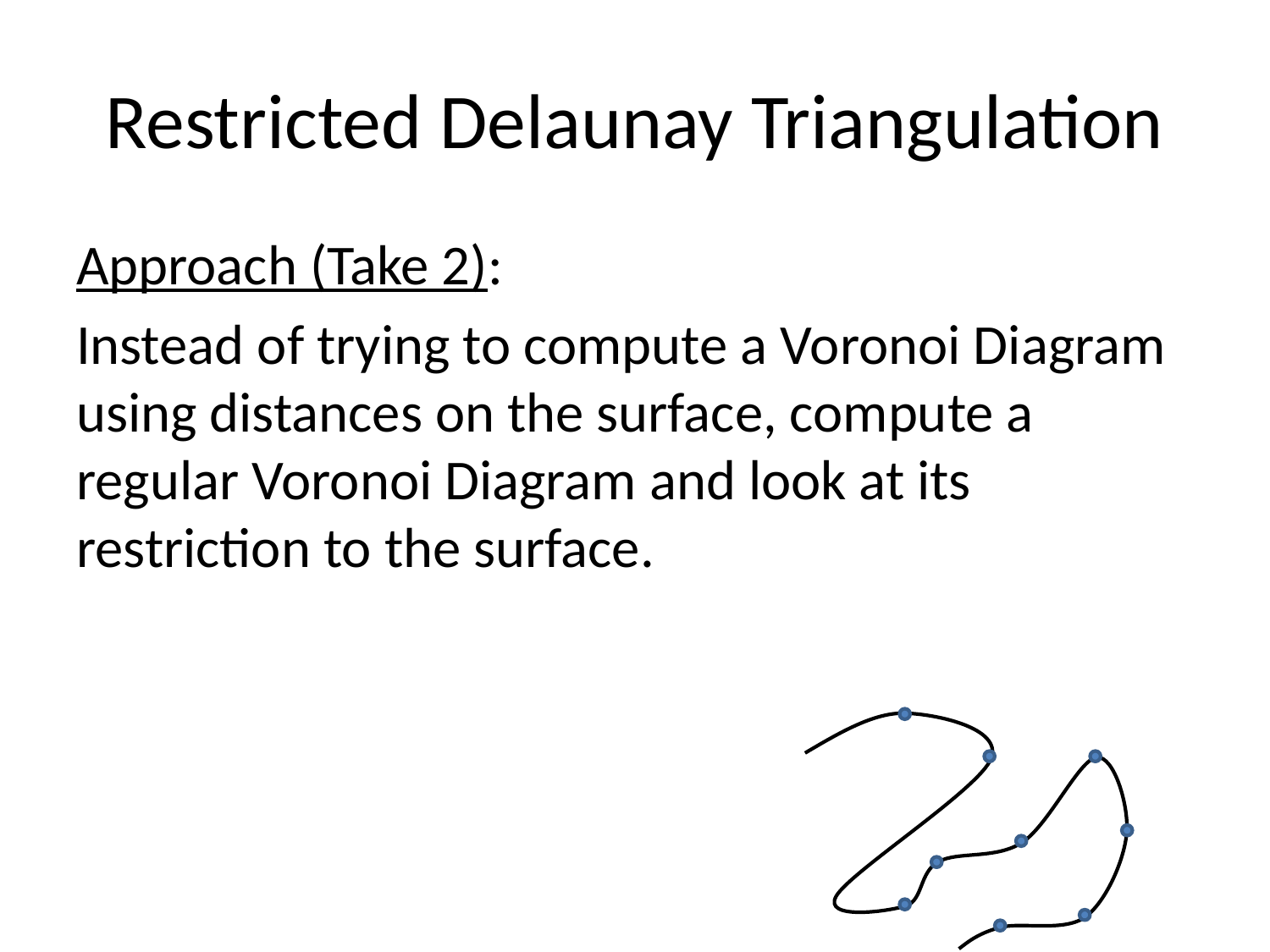

# Restricted Delaunay Triangulation
Approach (Take 2):
Instead of trying to compute a Voronoi Diagram using distances on the surface, compute a regular Voronoi Diagram and look at its
restriction to the surface.